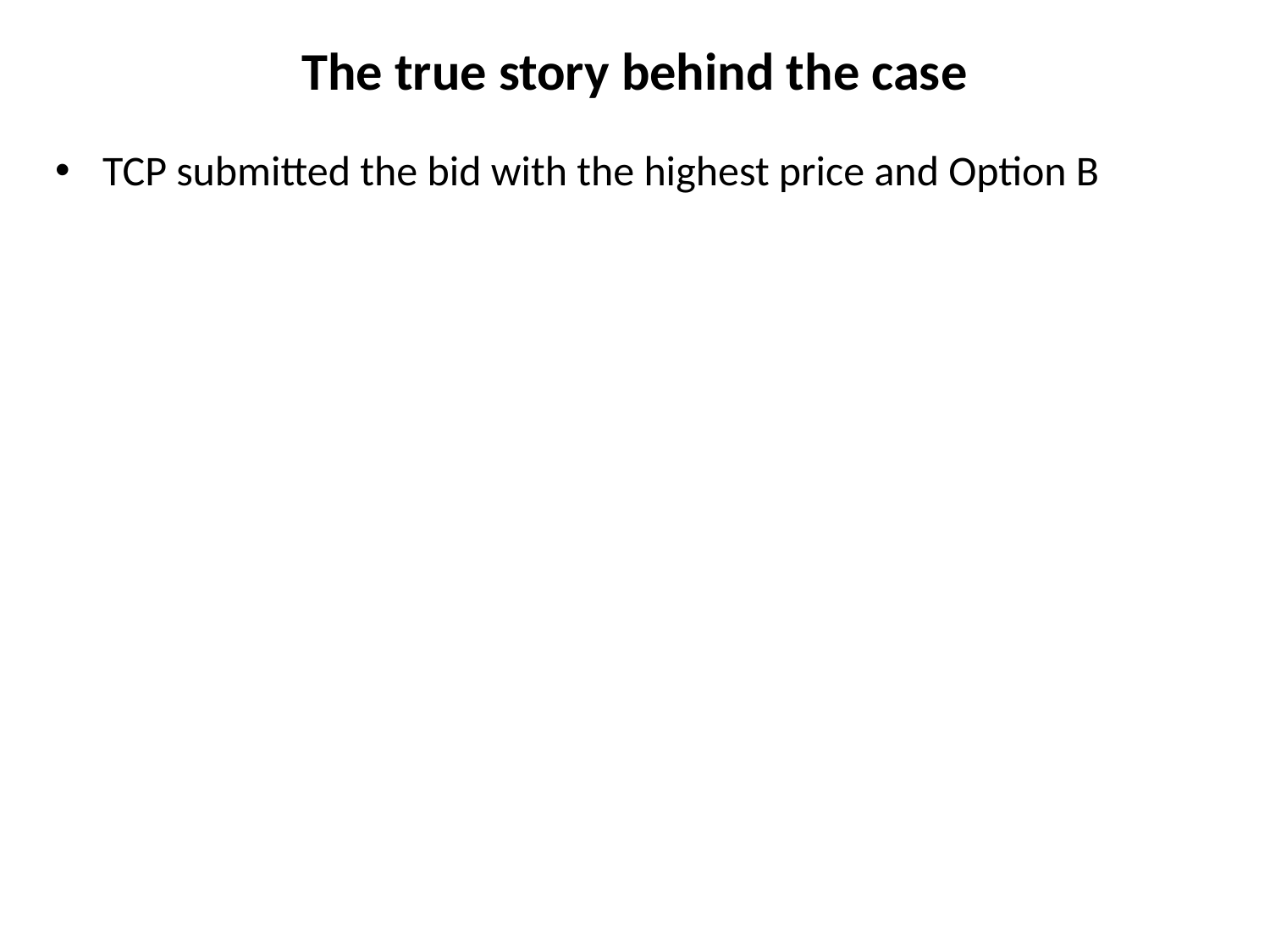

# The true story behind the case
TCP submitted the bid with the highest price and Option B